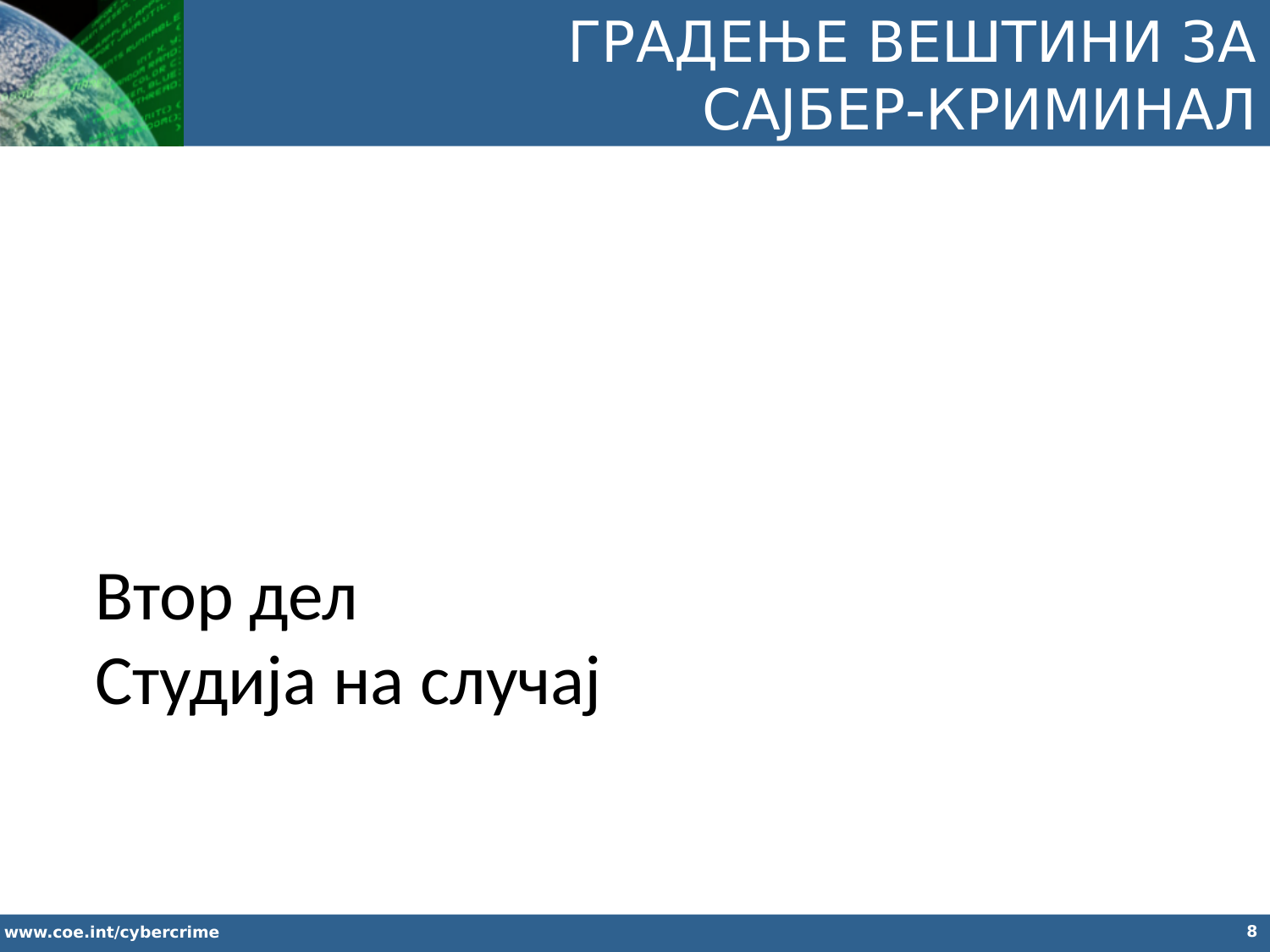

ГРАДЕЊЕ ВЕШТИНИ ЗА САЈБЕР-КРИМИНАЛ
Втор дел
Студија на случај
8